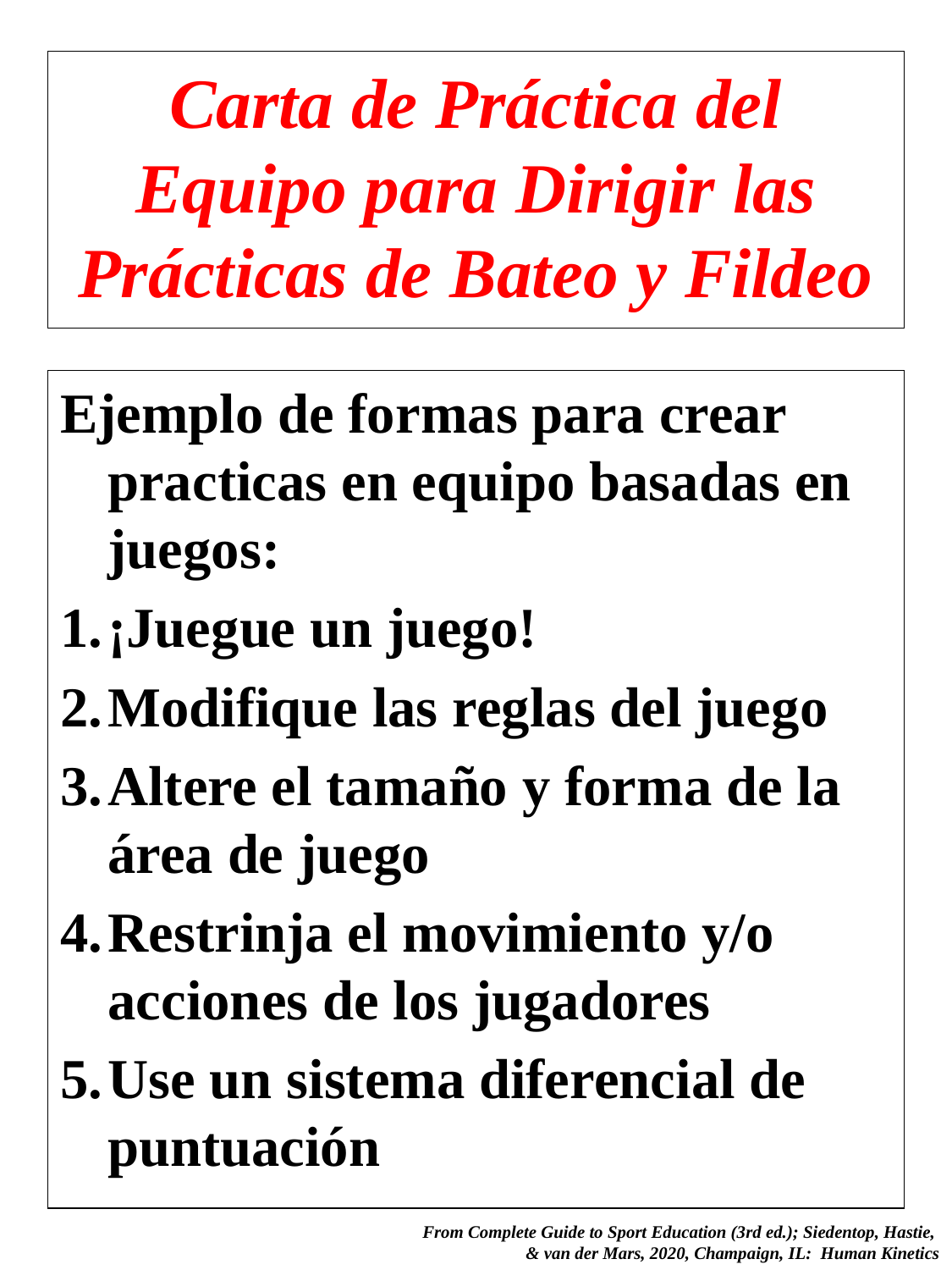

# Carta de Práctica del Equipo para Dirigir las Prácticas de Bateo y Fildeo
Ejemplo de formas para crear practicas en equipo basadas en juegos:
¡Juegue un juego!
Modifique las reglas del juego
Altere el tamaño y forma de la área de juego
Restrinja el movimiento y/o acciones de los jugadores
Use un sistema diferencial de puntuación
 From Complete Guide to Sport Education (3rd ed.); Siedentop, Hastie,
& van der Mars, 2020, Champaign, IL:  Human Kinetics